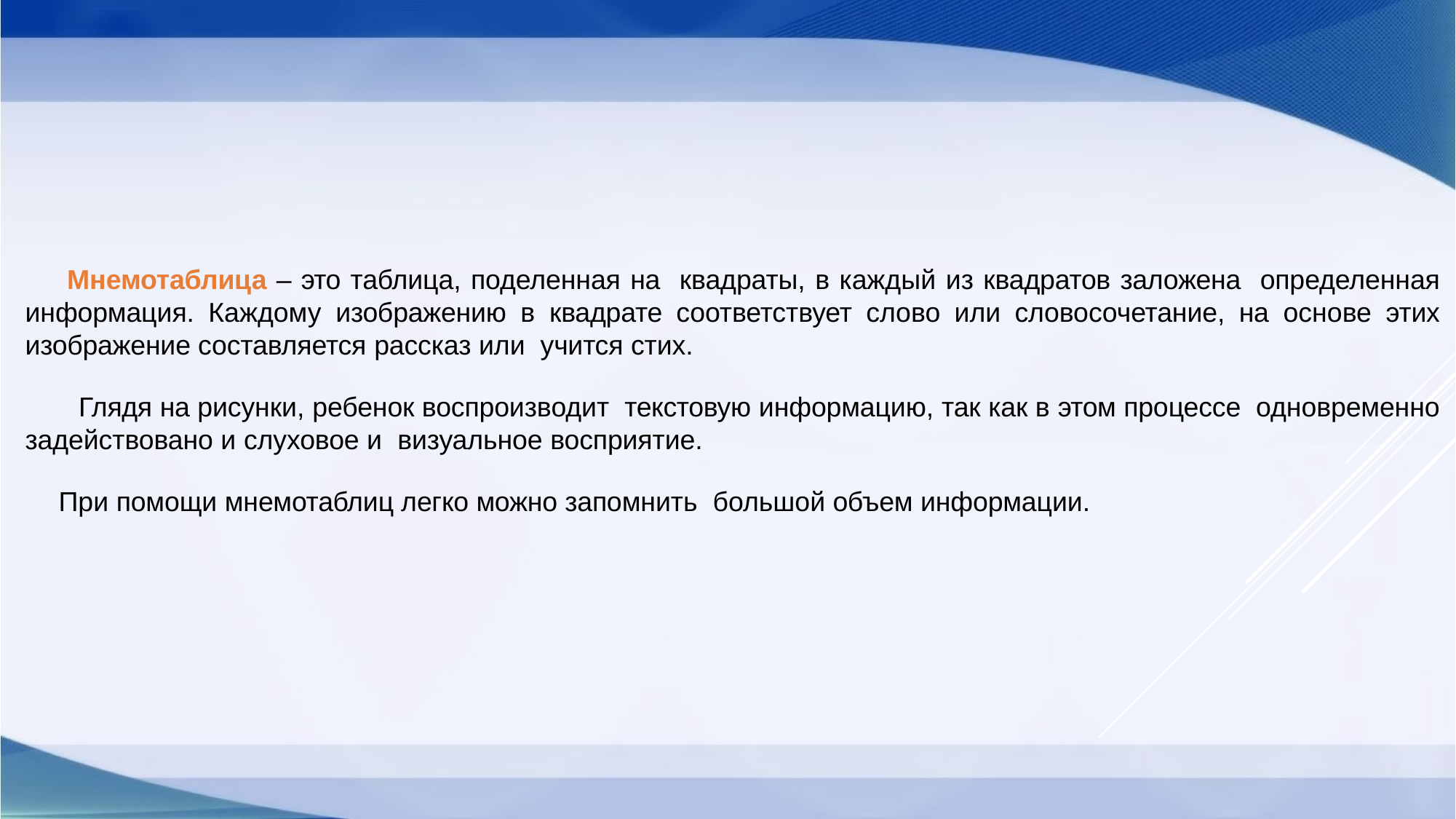

Мнемотаблица – это таблица, поделенная на  квадраты, в каждый из квадратов заложена  определенная информация. Каждому изображению в квадрате соответствует слово или словосочетание, на основе этих изображение составляется рассказ или  учится стих.

Глядя на рисунки, ребенок воспроизводит  текстовую информацию, так как в этом процессе  одновременно задействовано и слуховое и  визуальное восприятие.

При помощи мнемотаблиц легко можно запомнить  большой объем информации.